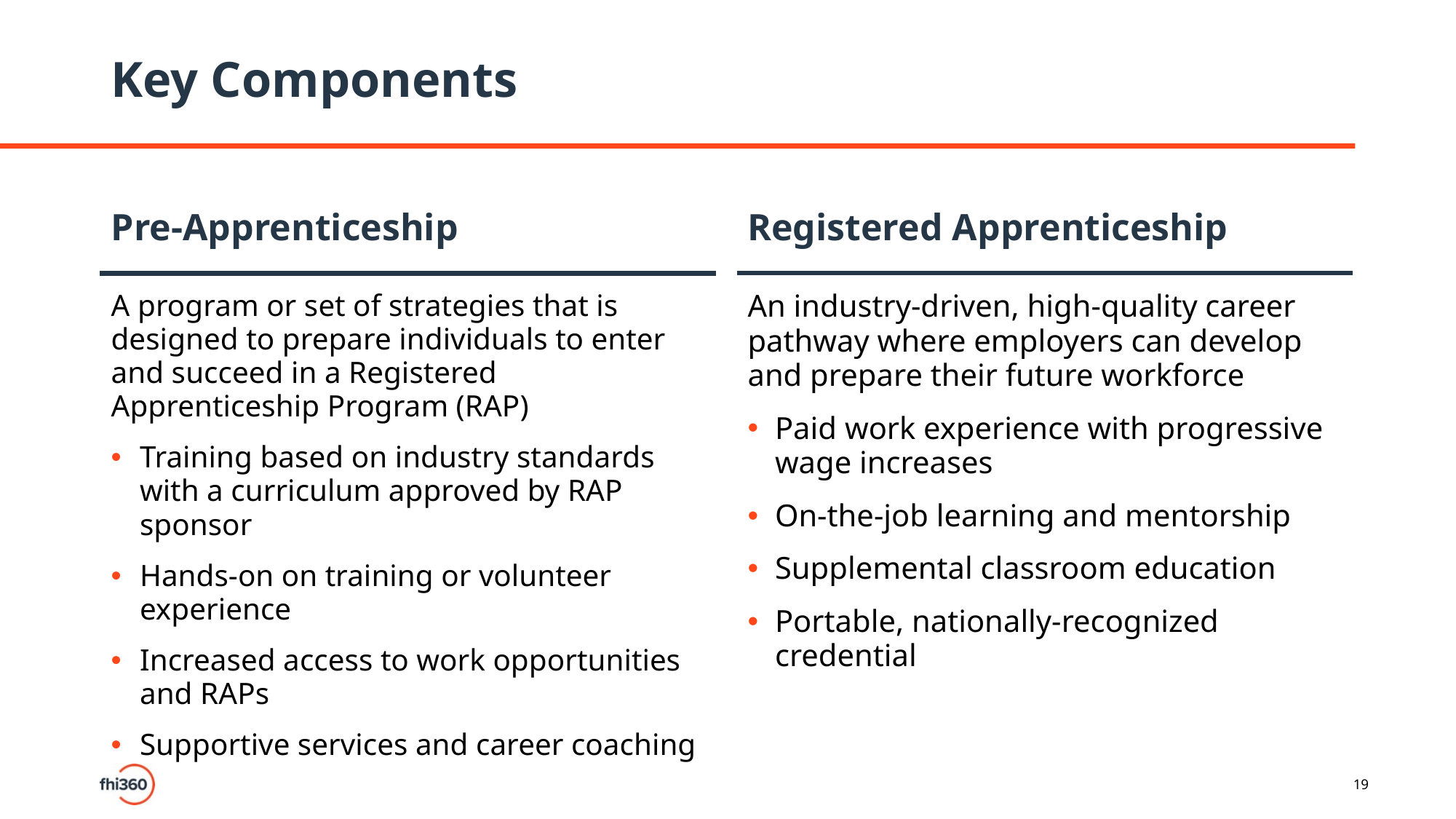

# Key Components
Pre-Apprenticeship
Registered Apprenticeship
A program or set of strategies that is designed to prepare individuals to enter and succeed in a Registered Apprenticeship Program (RAP)
Training based on industry standards with a curriculum approved by RAP sponsor
Hands-on on training or volunteer experience
Increased access to work opportunities and RAPs
Supportive services and career coaching

An industry-driven, high-quality career pathway where employers can develop and prepare their future workforce
Paid work experience with progressive wage increases
On-the-job learning and mentorship
Supplemental classroom education
Portable, nationally-recognized credential